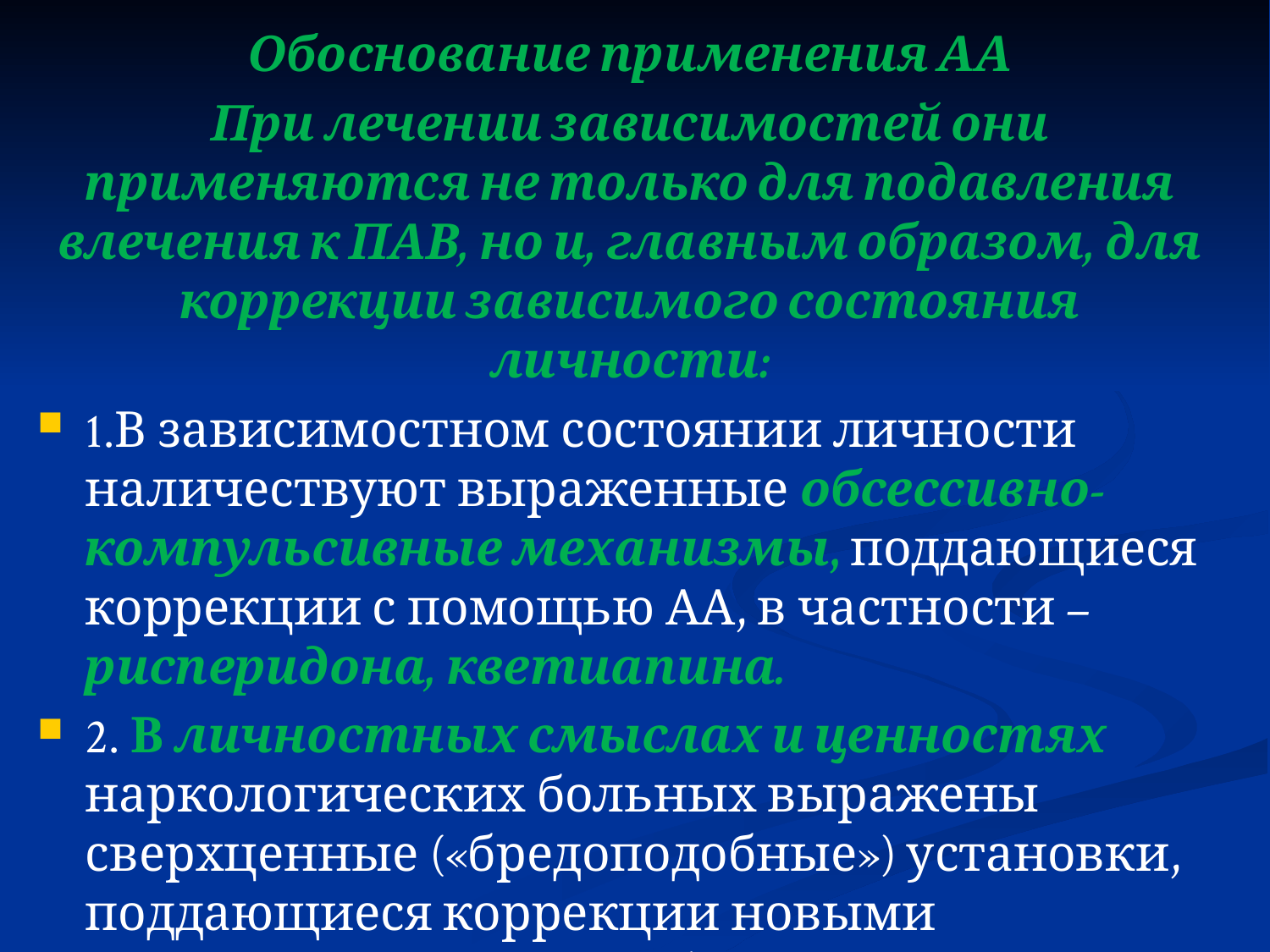

Обоснование применения АА
При лечении зависимостей они применяются не только для подавления влечения к ПАВ, но и, главным образом, для коррекции зависимого состояния личности:
1.В зависимостном состоянии личности наличествуют выраженные обсессивно-компульсивные механизмы, поддающиеся коррекции с помощью АА, в частности – рисперидона, кветиапина.
2. В личностных смыслах и ценностях наркологических больных выражены сверхценные («бредоподобные») установки, поддающиеся коррекции новыми антипсихотиками, не обладающими седативным эффектом: рисперидон, кветиапин, оланзапин.